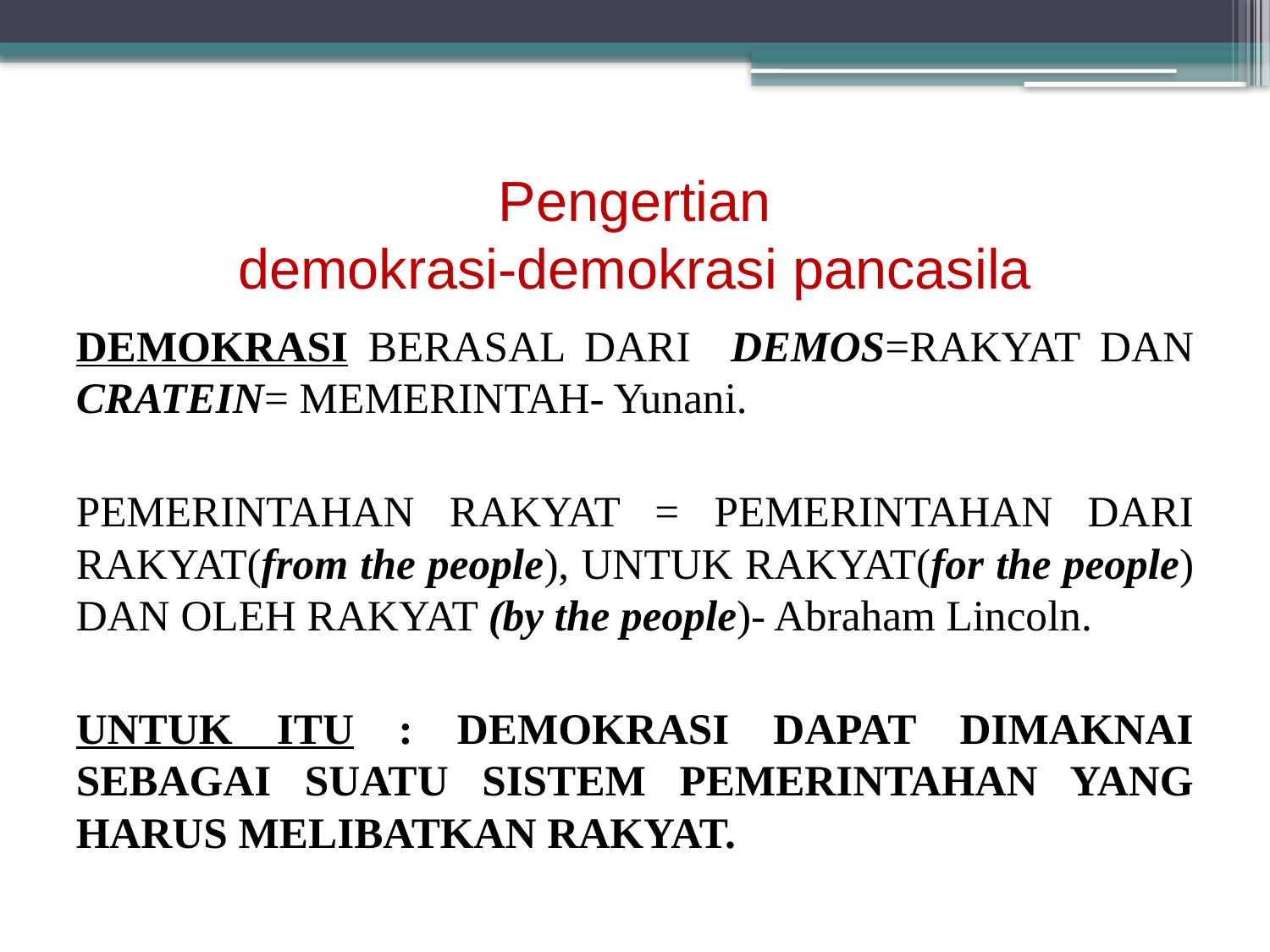

# Pengertian demokrasi-demokrasi pancasila
DEMOKRASI BERASAL DARI  DEMOS=RAKYAT DAN CRATEIN= MEMERINTAH- Yunani.

PEMERINTAHAN RAKYAT = PEMERINTAHAN DARI RAKYAT(from the people), UNTUK RAKYAT(for the people) DAN OLEH RAKYAT (by the people)- Abraham Lincoln.

UNTUK ITU : DEMOKRASI DAPAT DIMAKNAI SEBAGAI SUATU SISTEM PEMERINTAHAN YANG HARUS MELIBATKAN RAKYAT.